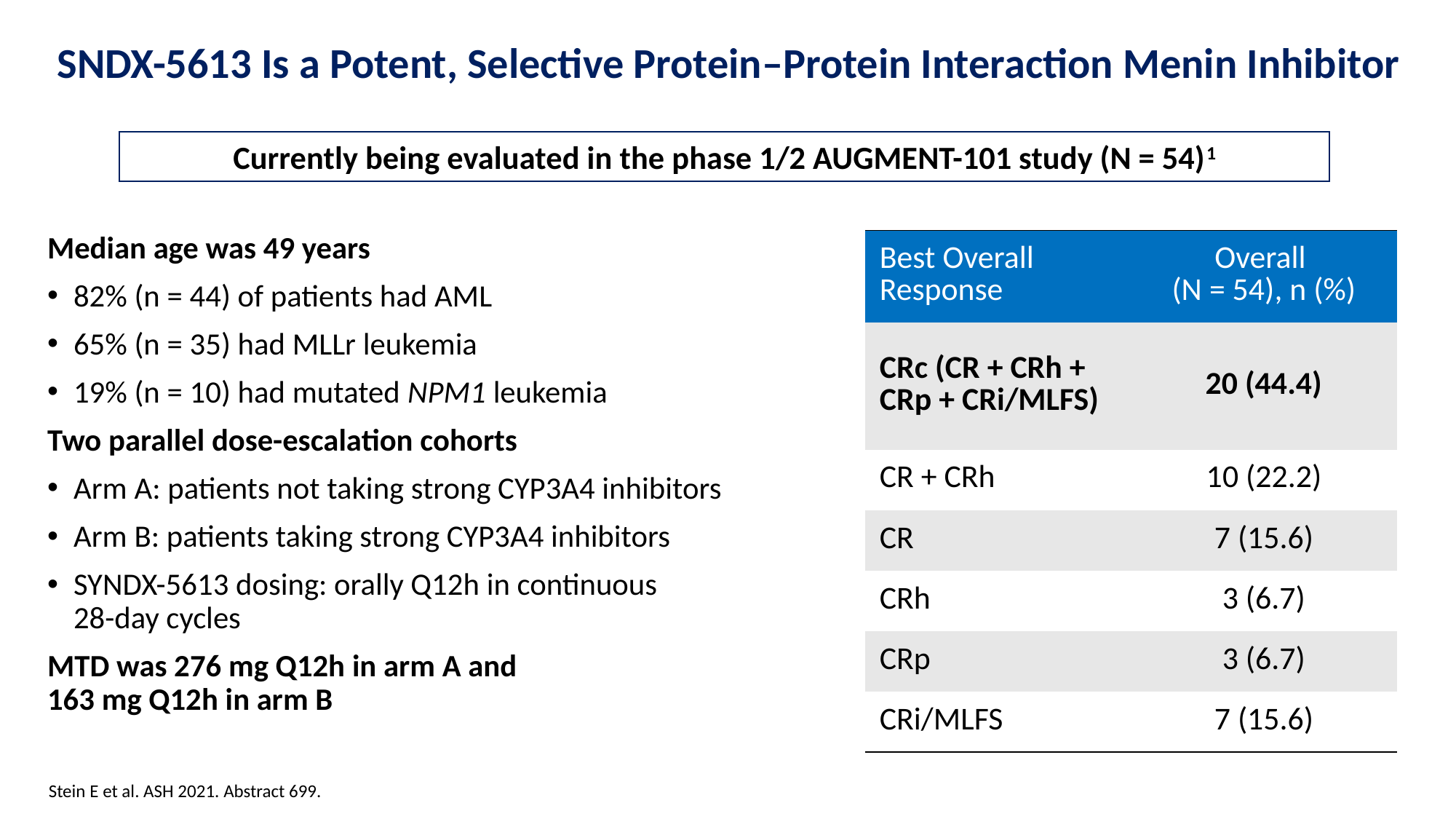

# SNDX-5613 Is a Potent, Selective Protein–Protein Interaction Menin Inhibitor
Currently being evaluated in the phase 1/2 AUGMENT-101 study (N = 54)1
Median age was 49 years
82% (n = 44) of patients had AML
65% (n = 35) had MLLr leukemia
19% (n = 10) had mutated NPM1 leukemia
Two parallel dose-escalation cohorts
Arm A: patients not taking strong CYP3A4 inhibitors
Arm B: patients taking strong CYP3A4 inhibitors
SYNDX-5613 dosing: orally Q12h in continuous
28-day cycles
MTD was 276 mg Q12h in arm A and
163 mg Q12h in arm B

| Best Overall Response | Overall (N = 54), n (%) |
| --- | --- |
| CRc (CR + CRh + CRp + CRi/MLFS) | 20 (44.4) |
| CR + CRh | 10 (22.2) |
| CR | 7 (15.6) |
| CRh | 3 (6.7) |
| CRp | 3 (6.7) |
| CRi/MLFS | 7 (15.6) |
Stein E et al. ASH 2021. Abstract 699.